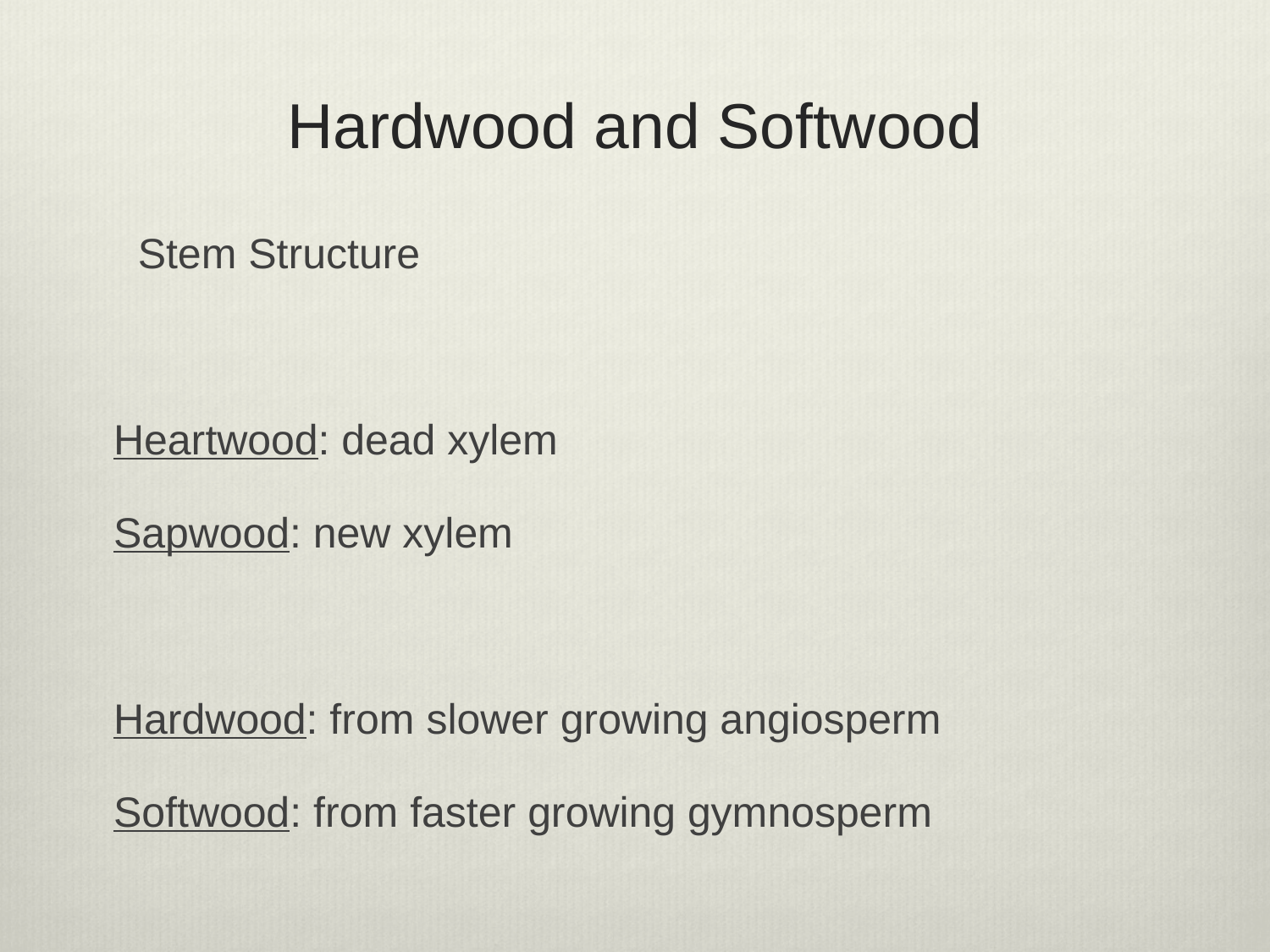

# Hardwood and Softwood
     Stem Structure

Heartwood: dead xylem
Sapwood: new xylem

Hardwood: from slower growing angiosperm
Softwood: from faster growing gymnosperm